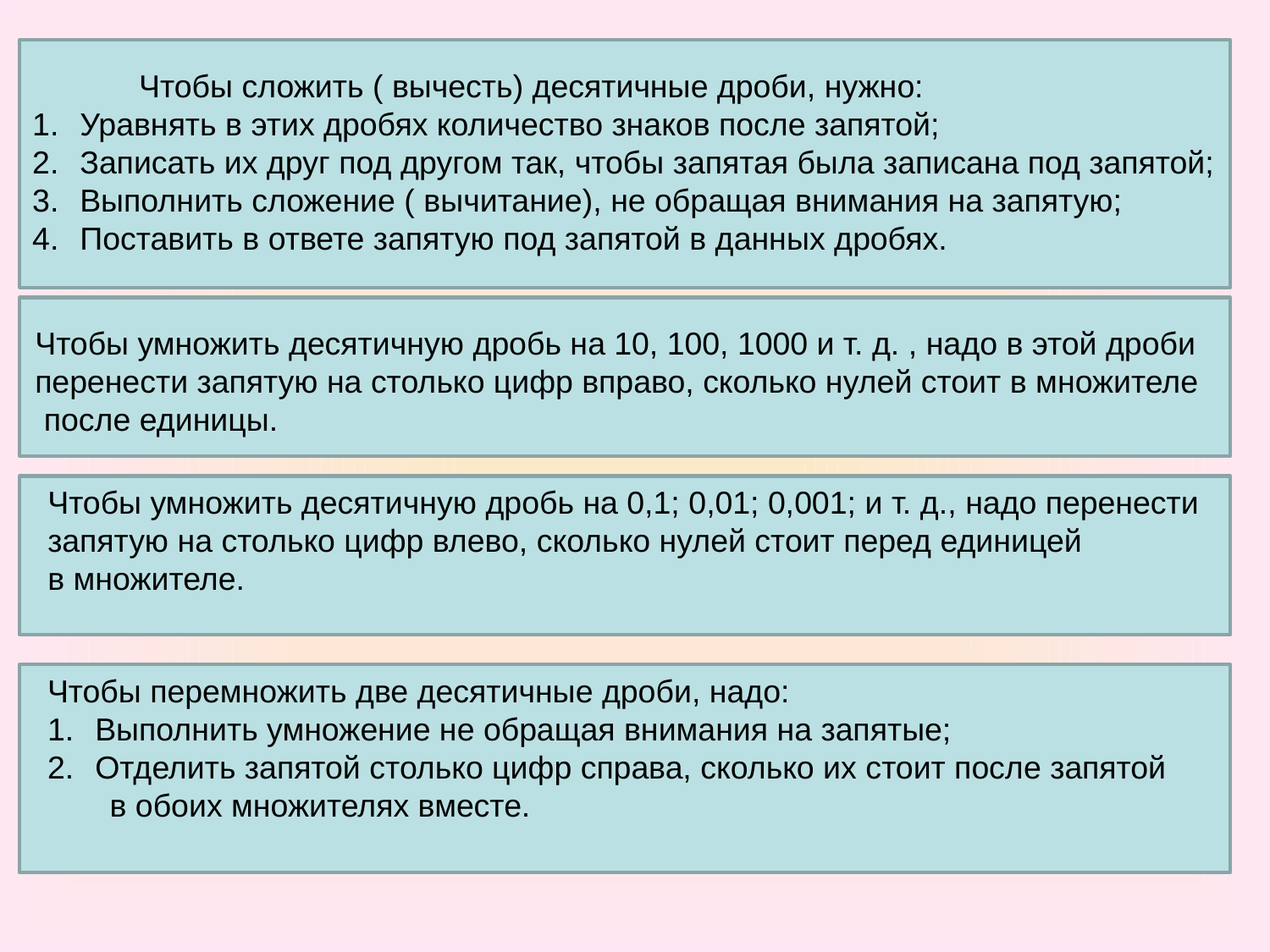

Чтобы сложить ( вычесть) десятичные дроби, нужно:
Уравнять в этих дробях количество знаков после запятой;
Записать их друг под другом так, чтобы запятая была записана под запятой;
Выполнить сложение ( вычитание), не обращая внимания на запятую;
Поставить в ответе запятую под запятой в данных дробях.

Чтобы умножить десятичную дробь на 10, 100, 1000 и т. д. , надо в этой дроби
перенести запятую на столько цифр вправо, сколько нулей стоит в множителе
 после единицы.

Чтобы умножить десятичную дробь на 0,1; 0,01; 0,001; и т. д., надо перенести
запятую на столько цифр влево, сколько нулей стоит перед единицей
в множителе.

Чтобы перемножить две десятичные дроби, надо:
Выполнить умножение не обращая внимания на запятые;
Отделить запятой столько цифр справа, сколько их стоит после запятой
       в обоих множителях вместе.